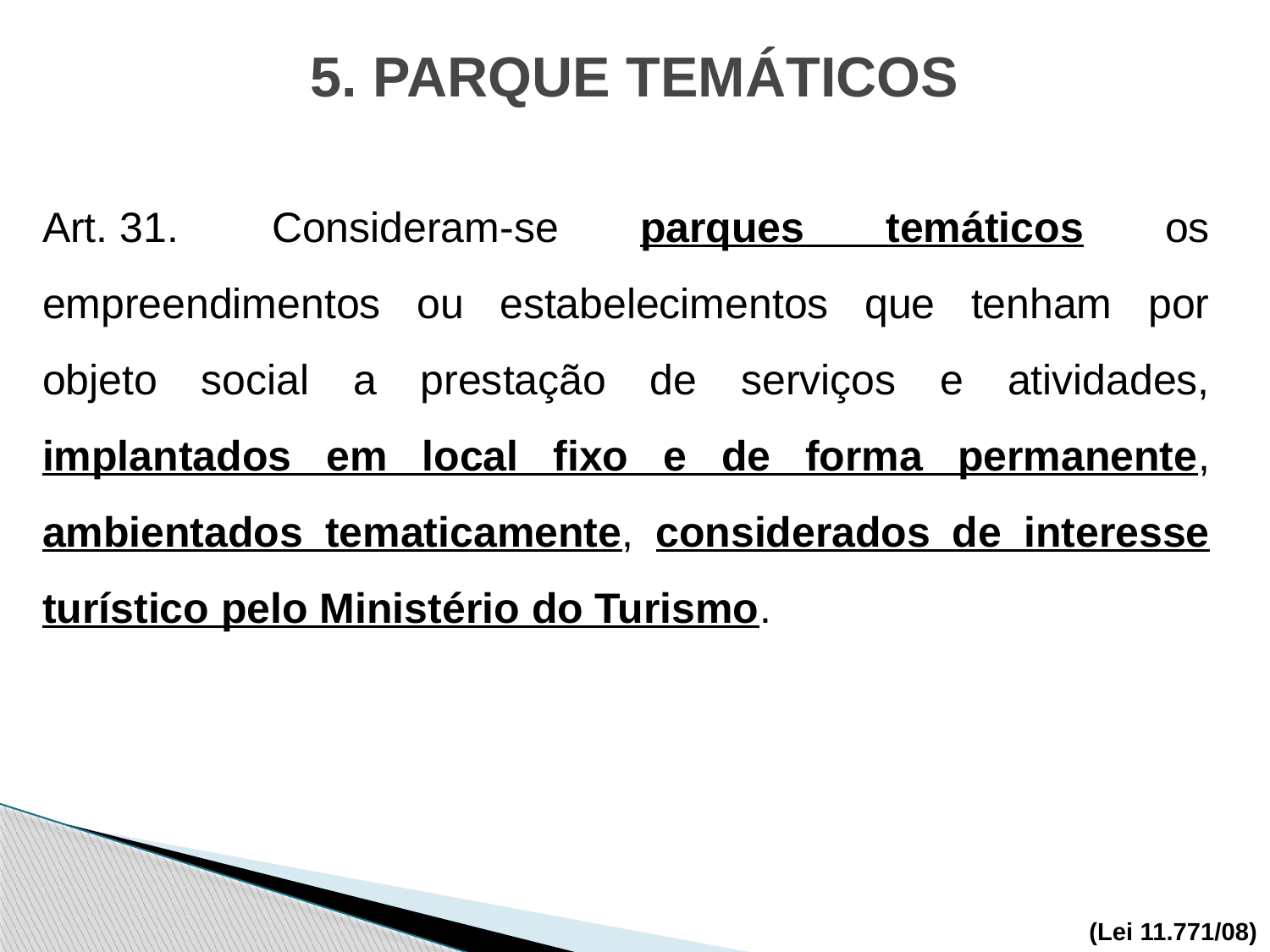

# 5. PARQUE TEMÁTICOS
Art. 31.  Consideram-se parques temáticos os empreendimentos ou estabelecimentos que tenham por objeto social a prestação de serviços e atividades, implantados em local fixo e de forma permanente, ambientados tematicamente, considerados de interesse turístico pelo Ministério do Turismo.
(Lei 11.771/08)